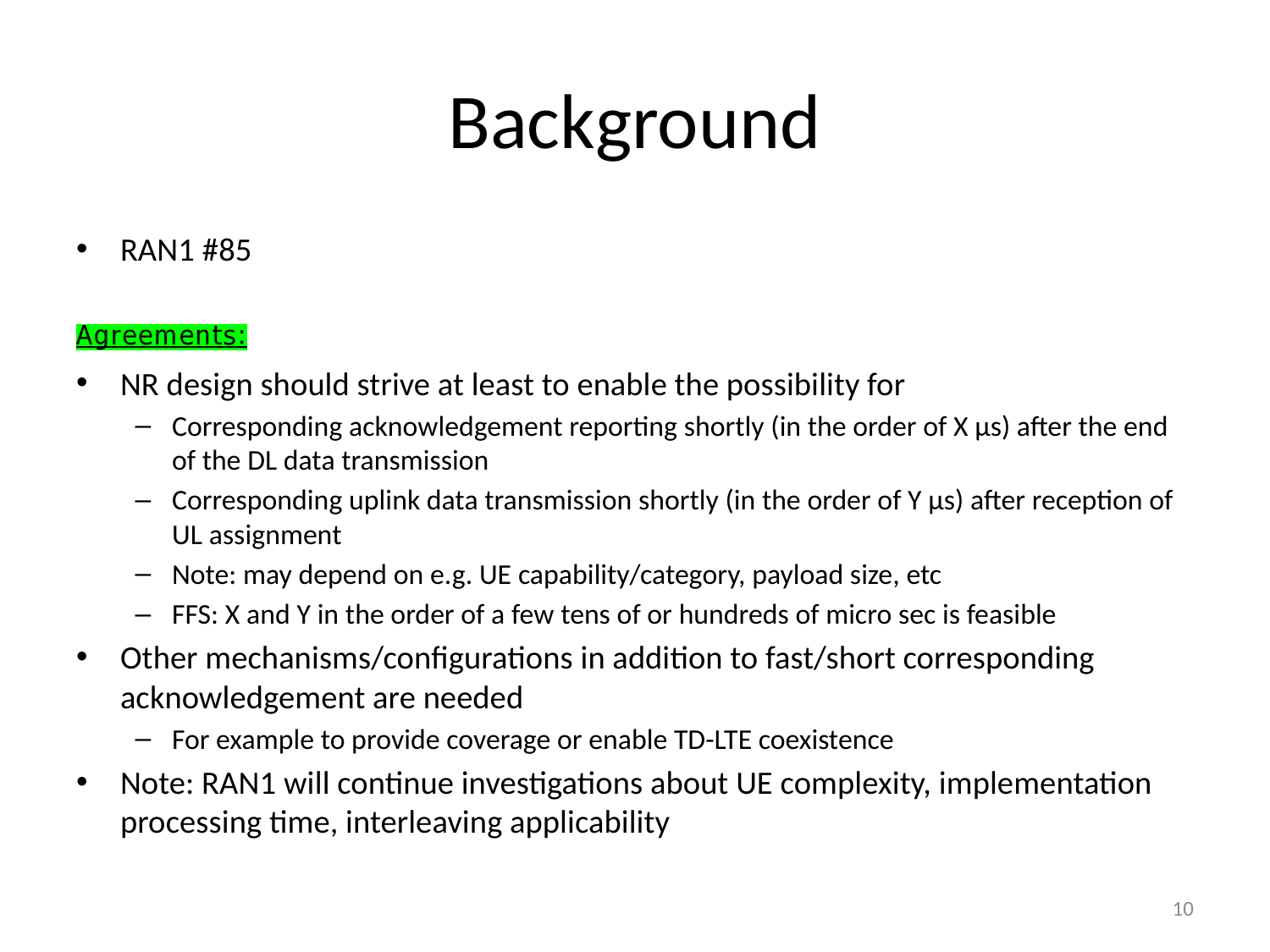

# Background
RAN1 #85

Agreements:
NR design should strive at least to enable the possibility for
Corresponding acknowledgement reporting shortly (in the order of X µs) after the end of the DL data transmission
Corresponding uplink data transmission shortly (in the order of Y µs) after reception of UL assignment
Note: may depend on e.g. UE capability/category, payload size, etc
FFS: X and Y in the order of a few tens of or hundreds of micro sec is feasible
Other mechanisms/configurations in addition to fast/short corresponding acknowledgement are needed
For example to provide coverage or enable TD-LTE coexistence
Note: RAN1 will continue investigations about UE complexity, implementation processing time, interleaving applicability

10